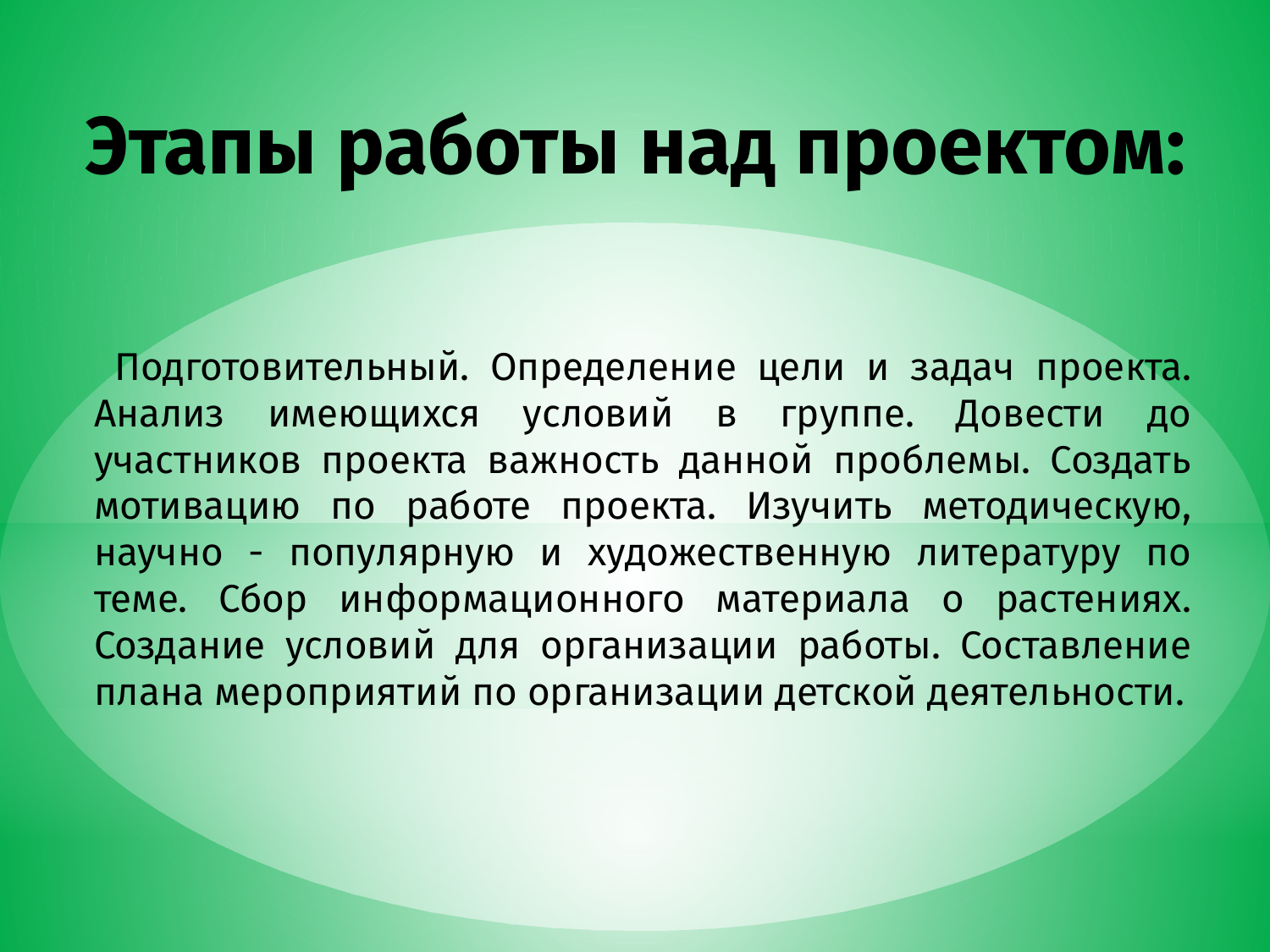

# Этапы работы над проектом:

 Подготовительный. Определение цели и задач проекта. Анализ имеющихся условий в группе. Довести до участников проекта важность данной проблемы. Создать мотивацию по работе проекта. Изучить методическую, научно - популярную и художественную литературу по теме. Сбор информационного материала о растениях. Создание условий для организации работы. Составление плана мероприятий по организации детской деятельности.